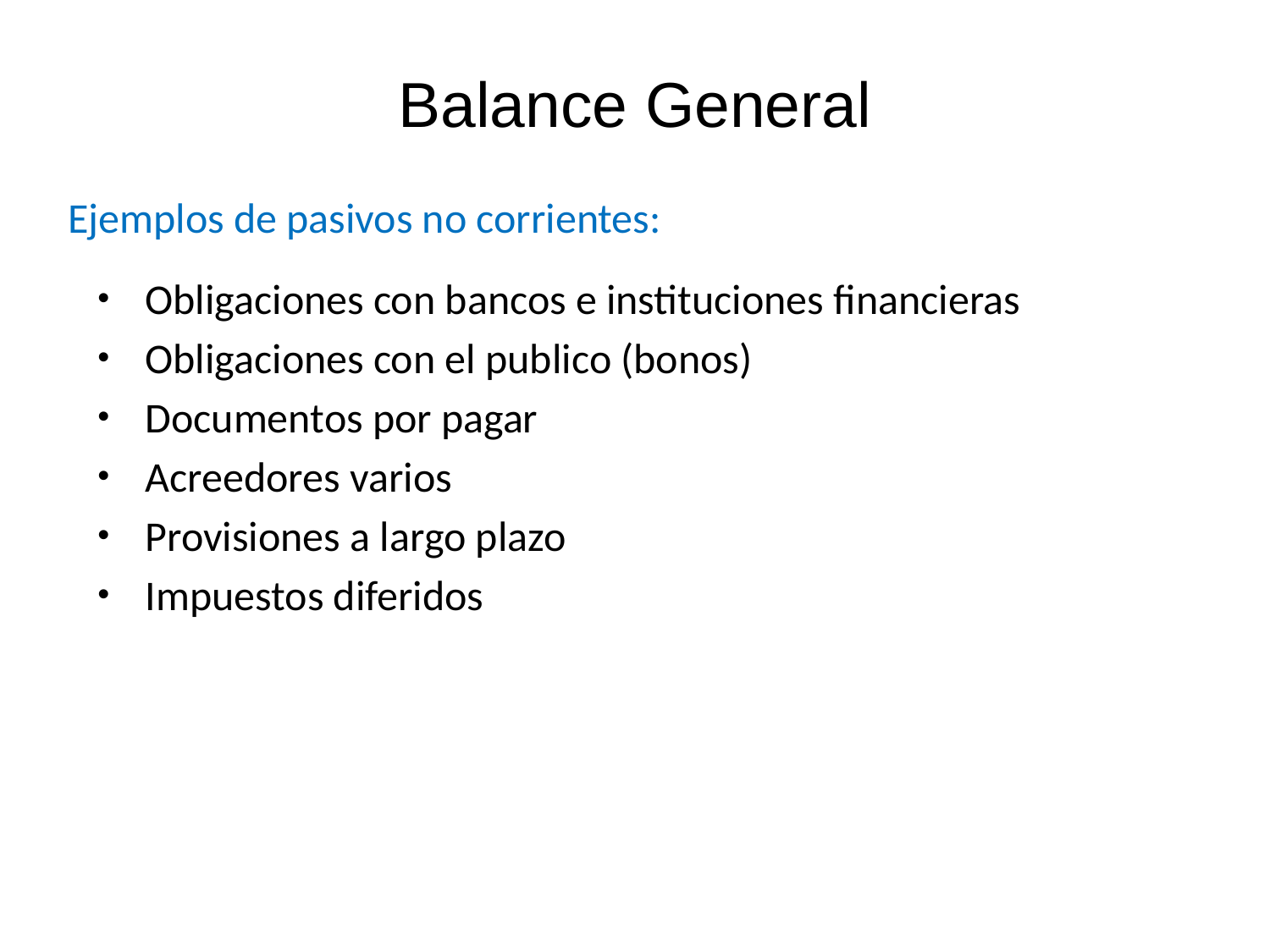

Balance General
# Ejemplos de pasivos no corrientes:
Obligaciones con bancos e instituciones financieras
Obligaciones con el publico (bonos)
Documentos por pagar
Acreedores varios
Provisiones a largo plazo
Impuestos diferidos